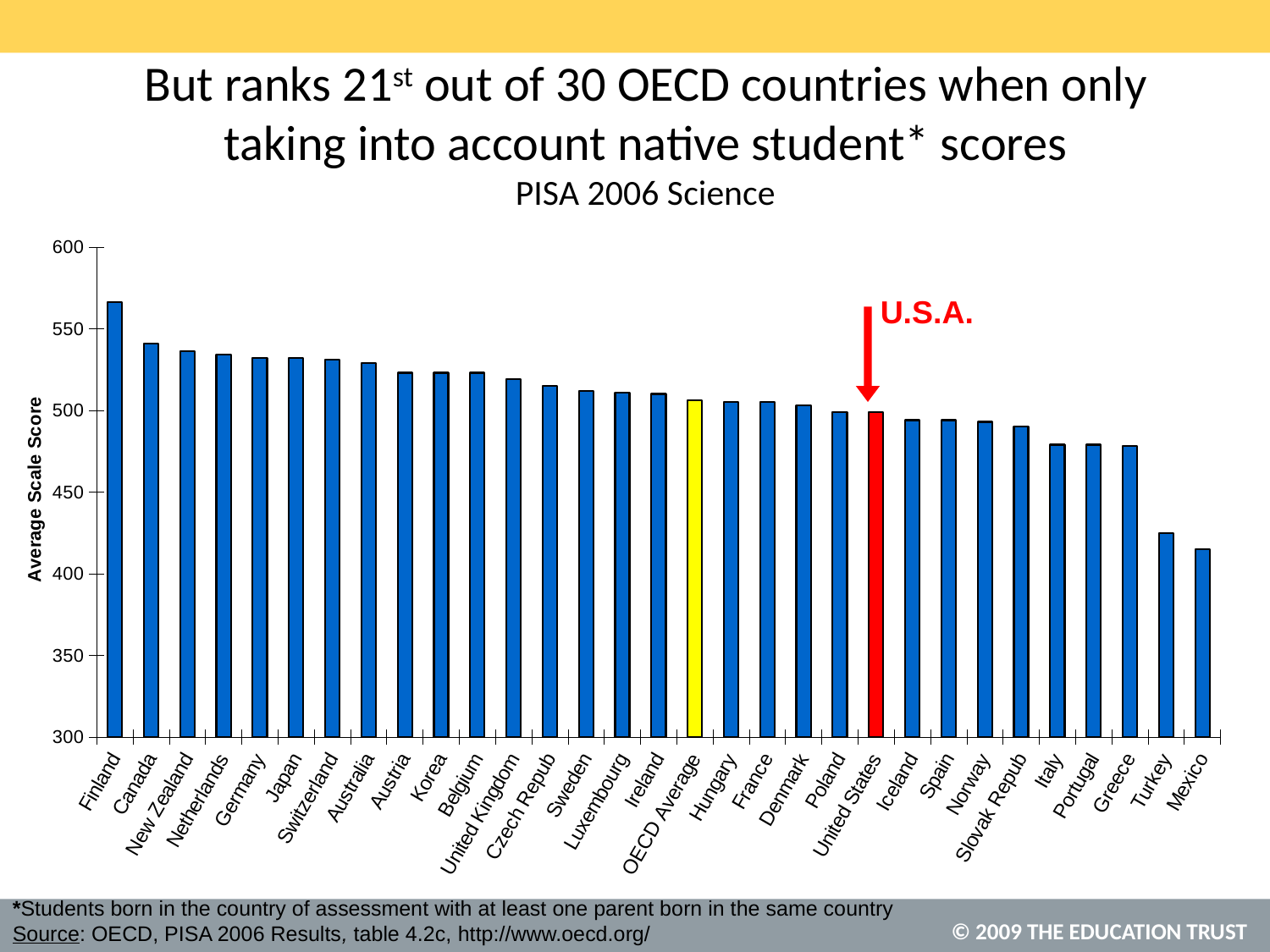

# But ranks 21st out of 30 OECD countries when only taking into account native student* scores PISA 2006 Science

### Chart

| Category | Score |
|---|---|
| Finland | 566.0 |
| Canada | 541.0 |
| New Zealand | 536.0 |
| Netherlands | 534.0 |
| Germany | 532.0 |
| Japan | 532.0 |
| Switzerland | 531.0 |
| Australia | 529.0 |
| Austria | 523.0 |
| Korea | 523.0 |
| Belgium | 523.0 |
| United Kingdom | 519.0 |
| Czech Repub | 515.0 |
| Sweden | 512.0 |
| Luxembourg | 511.0 |
| Ireland | 510.0 |
| OECD Average | 506.0 |
| Hungary | 505.0 |
| France | 505.0 |
| Denmark | 503.0 |
| Poland | 499.0 |
| United States | 499.0 |
| Iceland | 494.0 |
| Spain | 494.0 |
| Norway | 493.0 |
| Slovak Repub | 490.0 |
| Italy | 479.0 |
| Portugal | 479.0 |
| Greece | 478.0 |
| Turkey | 425.0 |
| Mexico | 415.0 |
U.S.A.

*Students born in the country of assessment with at least one parent born in the same country
Source: OECD, PISA 2006 Results, table 4.2c, http://www.oecd.org/